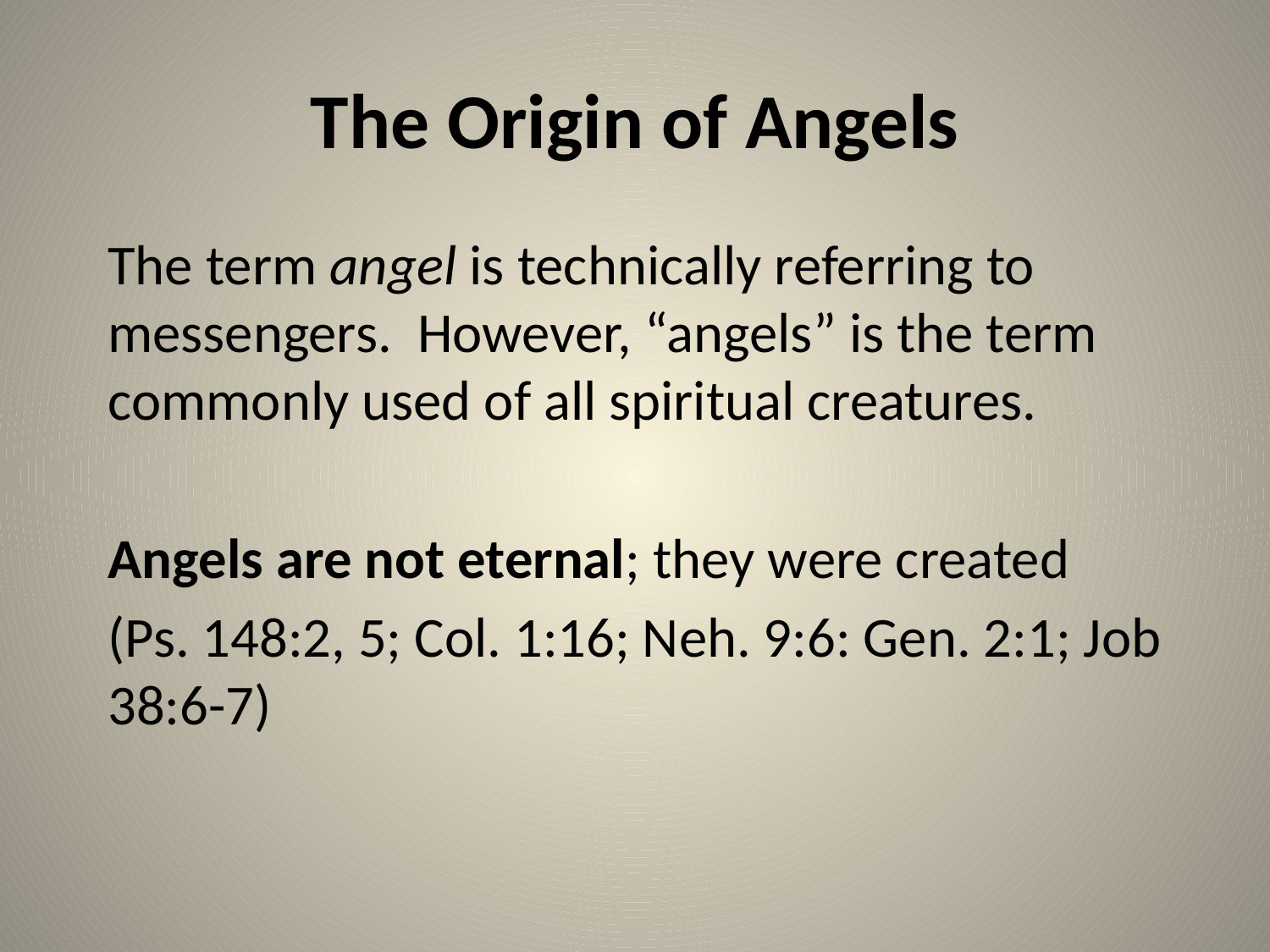

# The Origin of Angels
The term angel is technically referring to messengers.  However, “angels” is the term commonly used of all spiritual creatures.

Angels are not eternal; they were created
(Ps. 148:2, 5; Col. 1:16; Neh. 9:6: Gen. 2:1; Job 38:6-7)